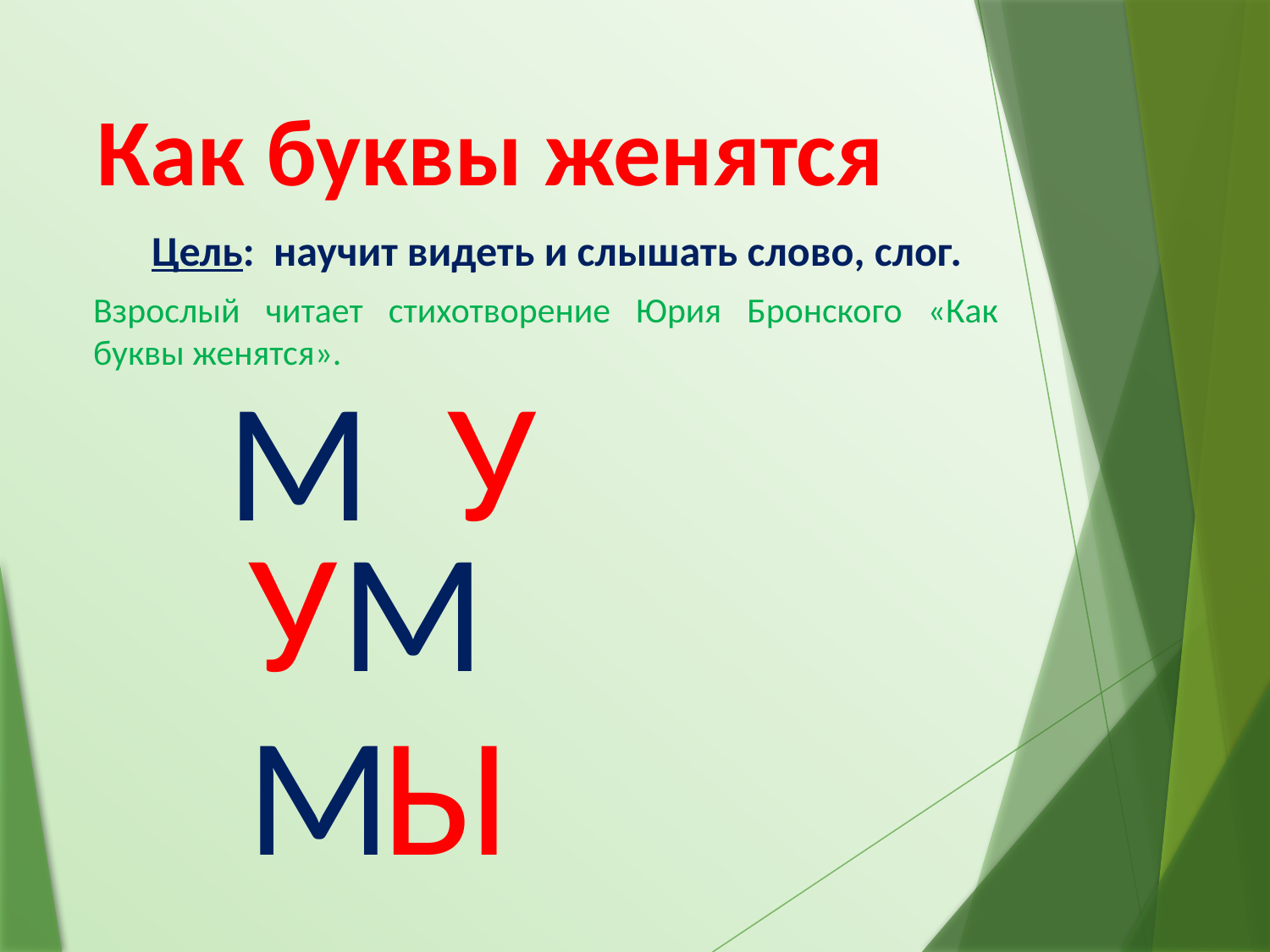

# Как буквы женятся
Цель:  научит видеть и слышать слово, слог.
Взрослый читает стихотворение Юрия Бронского «Как буквы женятся».
М
У
У
М
М
Ы